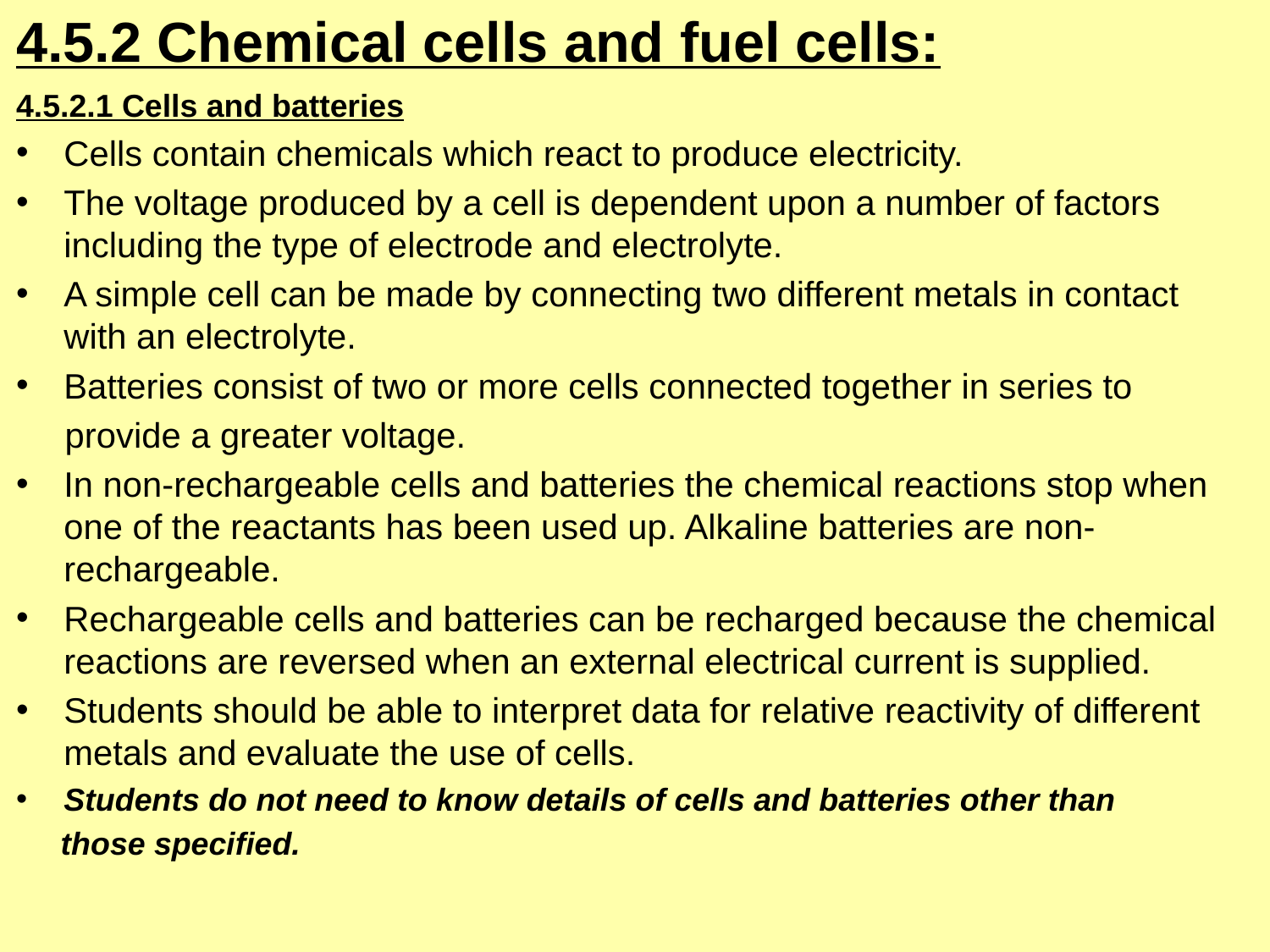

4.5.2 Chemical cells and fuel cells:
4.5.2.1 Cells and batteries
Cells contain chemicals which react to produce electricity.
The voltage produced by a cell is dependent upon a number of factors including the type of electrode and electrolyte.
A simple cell can be made by connecting two different metals in contact with an electrolyte.
Batteries consist of two or more cells connected together in series to
     provide a greater voltage.
In non-rechargeable cells and batteries the chemical reactions stop when one of the reactants has been used up. Alkaline batteries are non-rechargeable.
Rechargeable cells and batteries can be recharged because the chemical reactions are reversed when an external electrical current is supplied.
Students should be able to interpret data for relative reactivity of different metals and evaluate the use of cells.
Students do not need to know details of cells and batteries other than
     those specified.

Opportunity for assessment and feedback in exercise books:
Slide 11,13 and 16.